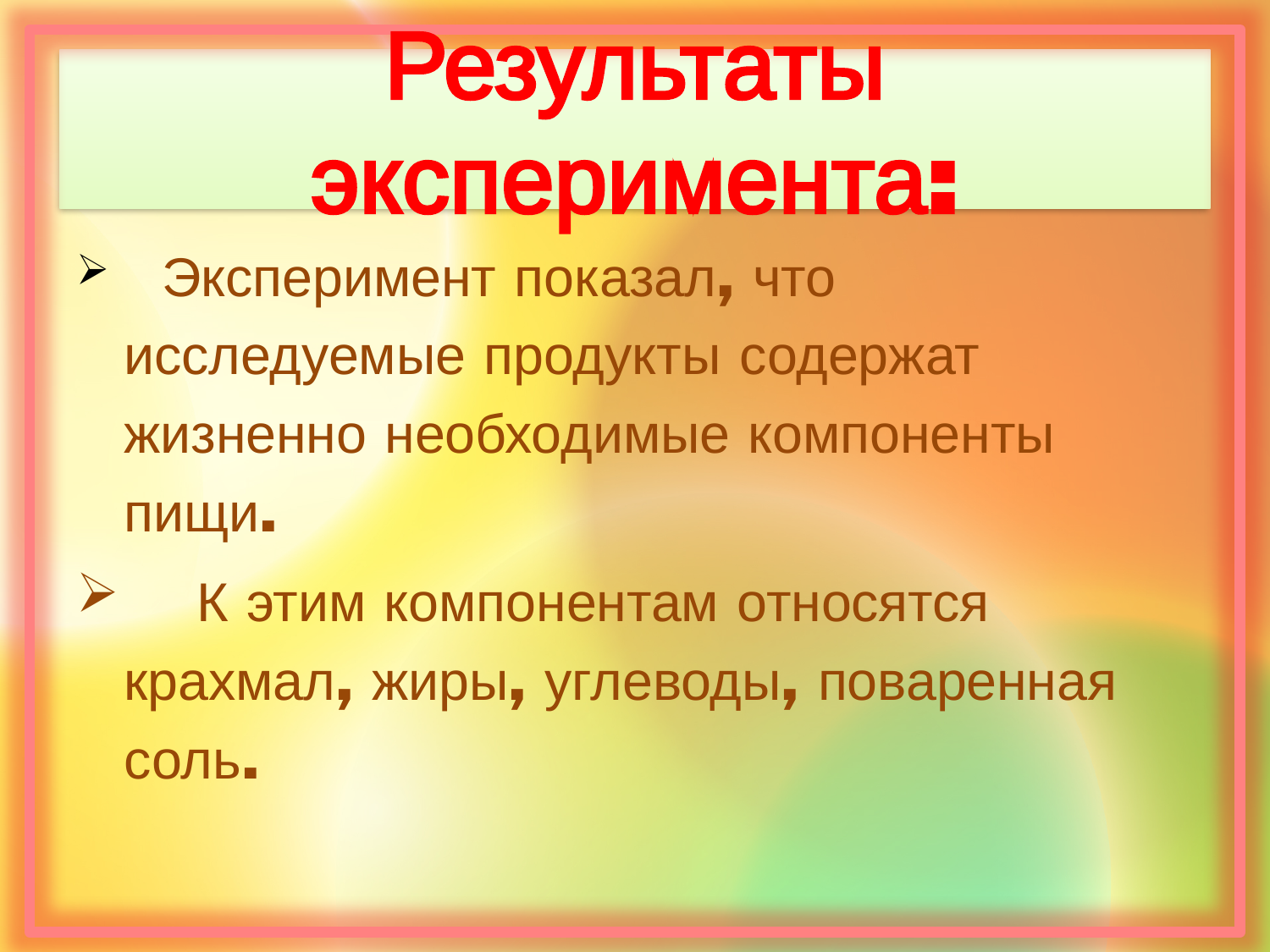

# Результаты эксперимента:
    Эксперимент показал, что исследуемые продукты содержат жизненно необходимые компоненты пищи.
    К этим компонентам относятся крахмал, жиры, углеводы, поваренная соль.